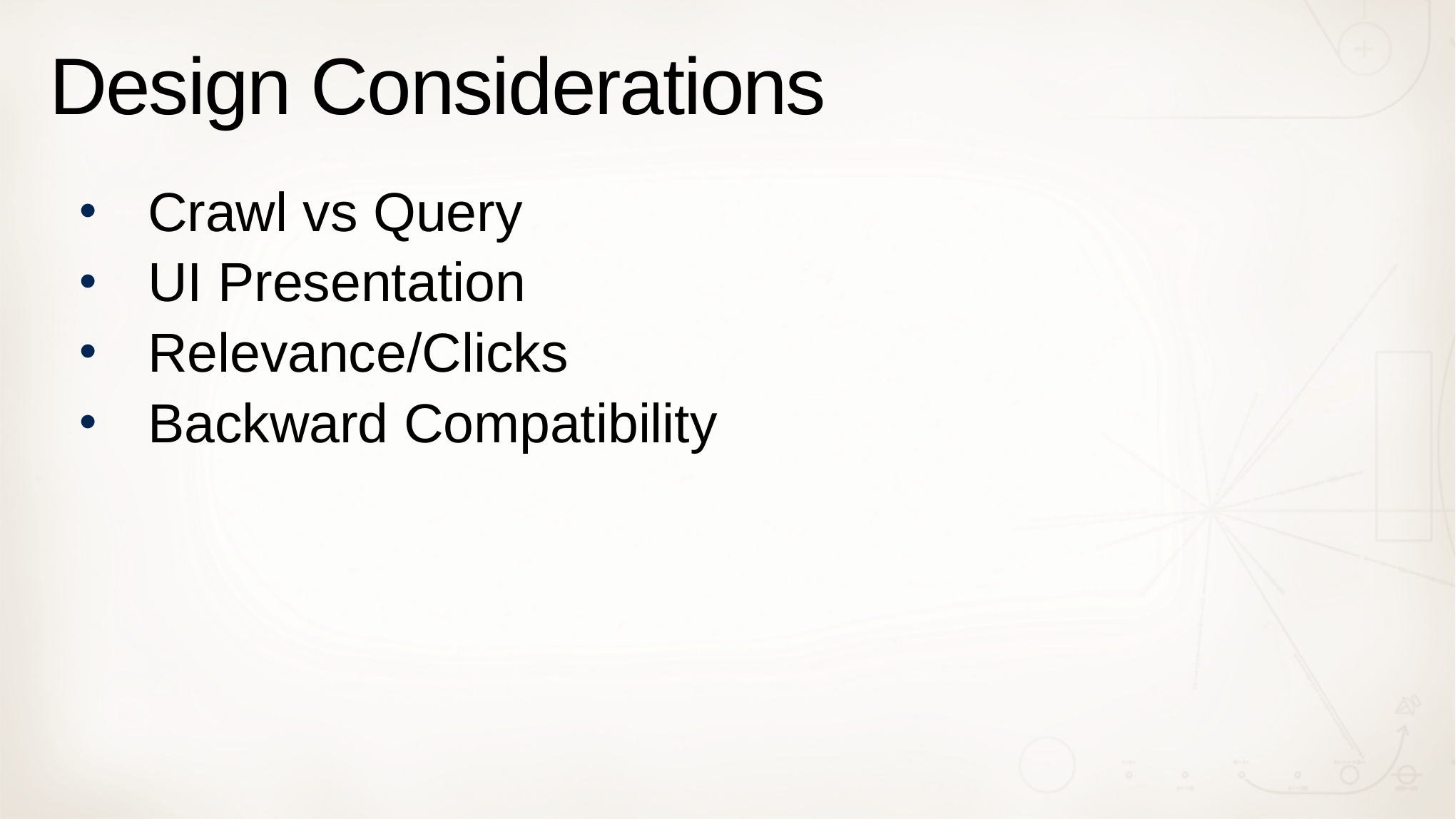

# Design Considerations
Crawl vs Query
UI Presentation
Relevance/Clicks
Backward Compatibility